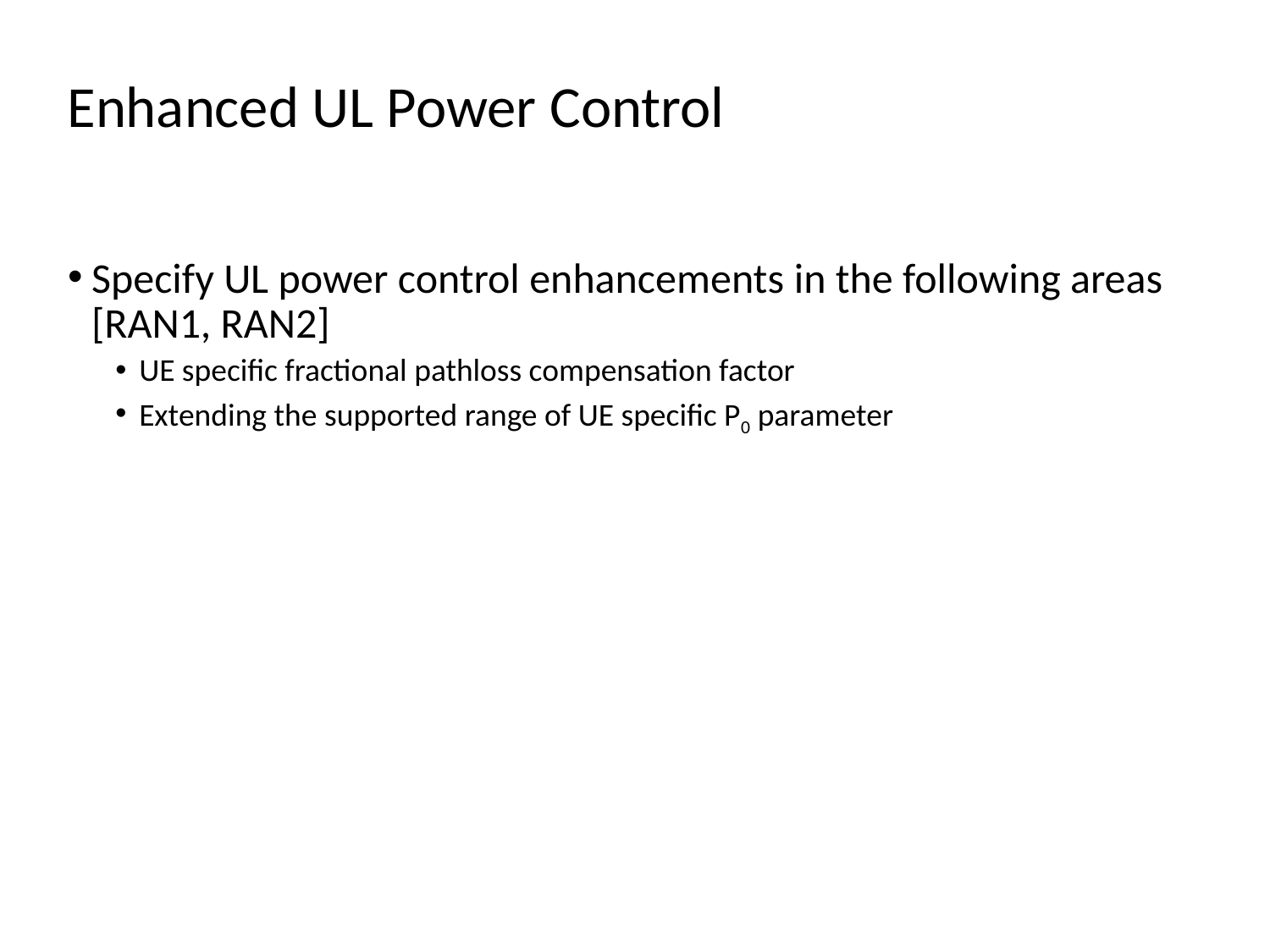

# Enhanced UL Power Control
Specify UL power control enhancements in the following areas [RAN1, RAN2]
UE specific fractional pathloss compensation factor
Extending the supported range of UE specific P0 parameter